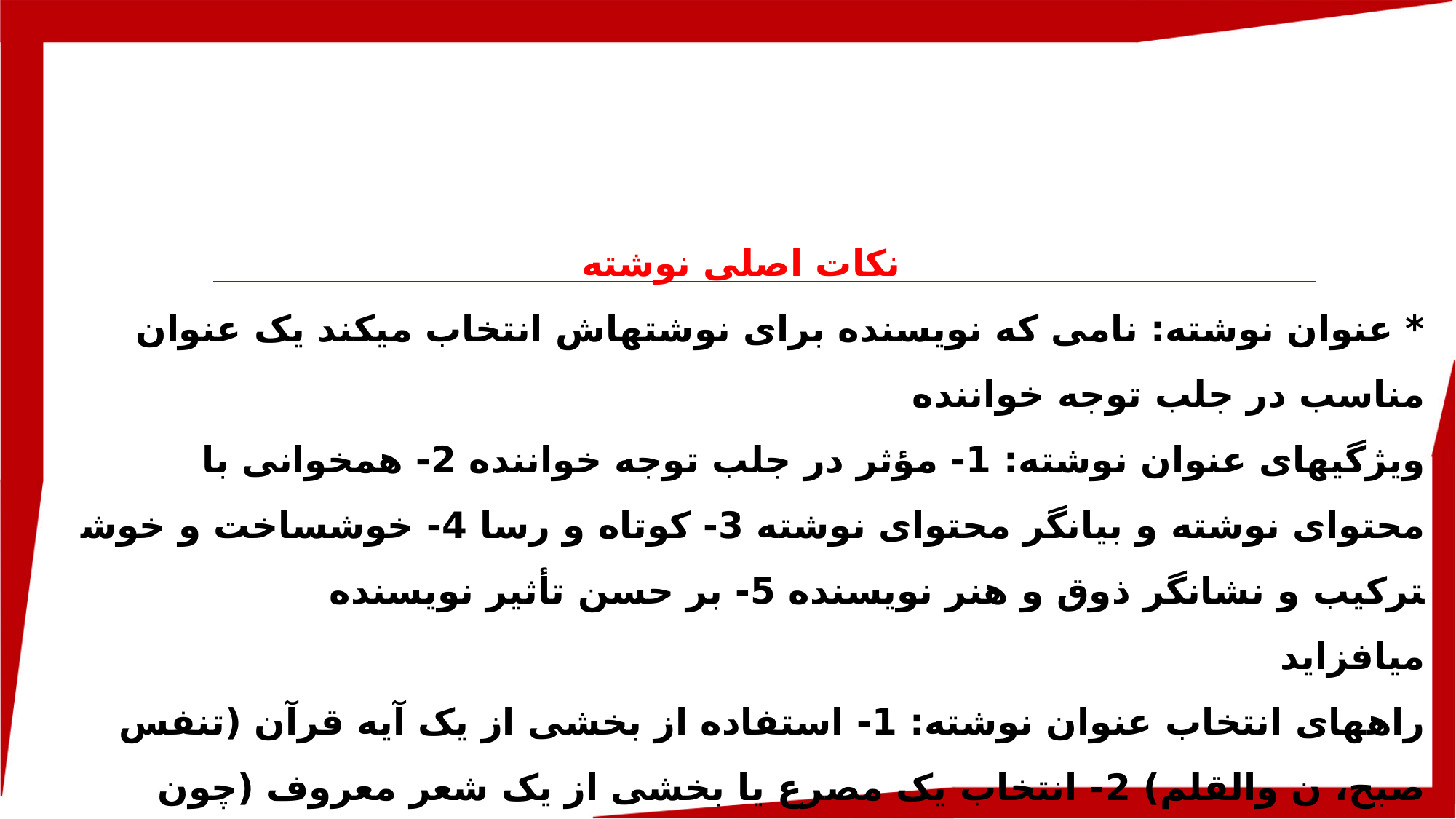

نکات اصلی نوشته
* عنوان نوشته: نامی که نویسنده برای نوشته­اش انتخاب می­کند یک عنوان مناسب در جلب توجه خواننده
ویژگی­های عنوان نوشته: 1- مؤثر در جلب توجه خواننده 2- همخوانی با محتوای نوشته و بیانگر محتوای نوشته 3- کوتاه و رسا 4- خوش­ساخت و خوش­ترکیب و نشانگر ذوق و هنر نویسنده 5- بر حسن تأثیر نویسنده
می­افزاید
راه­های انتخاب عنوان نوشته: 1- استفاده از بخشی از یک آیه قرآن (تنفس صبح، ن والقلم) 2- انتخاب یک مصرع یا بخشی از یک شعر معروف (چون سبوی تشنه، تماشاگه راز) 3- انتخاب یک ضرب­المثل (از ماست که بر ماست، امان از دوغ لیلی)